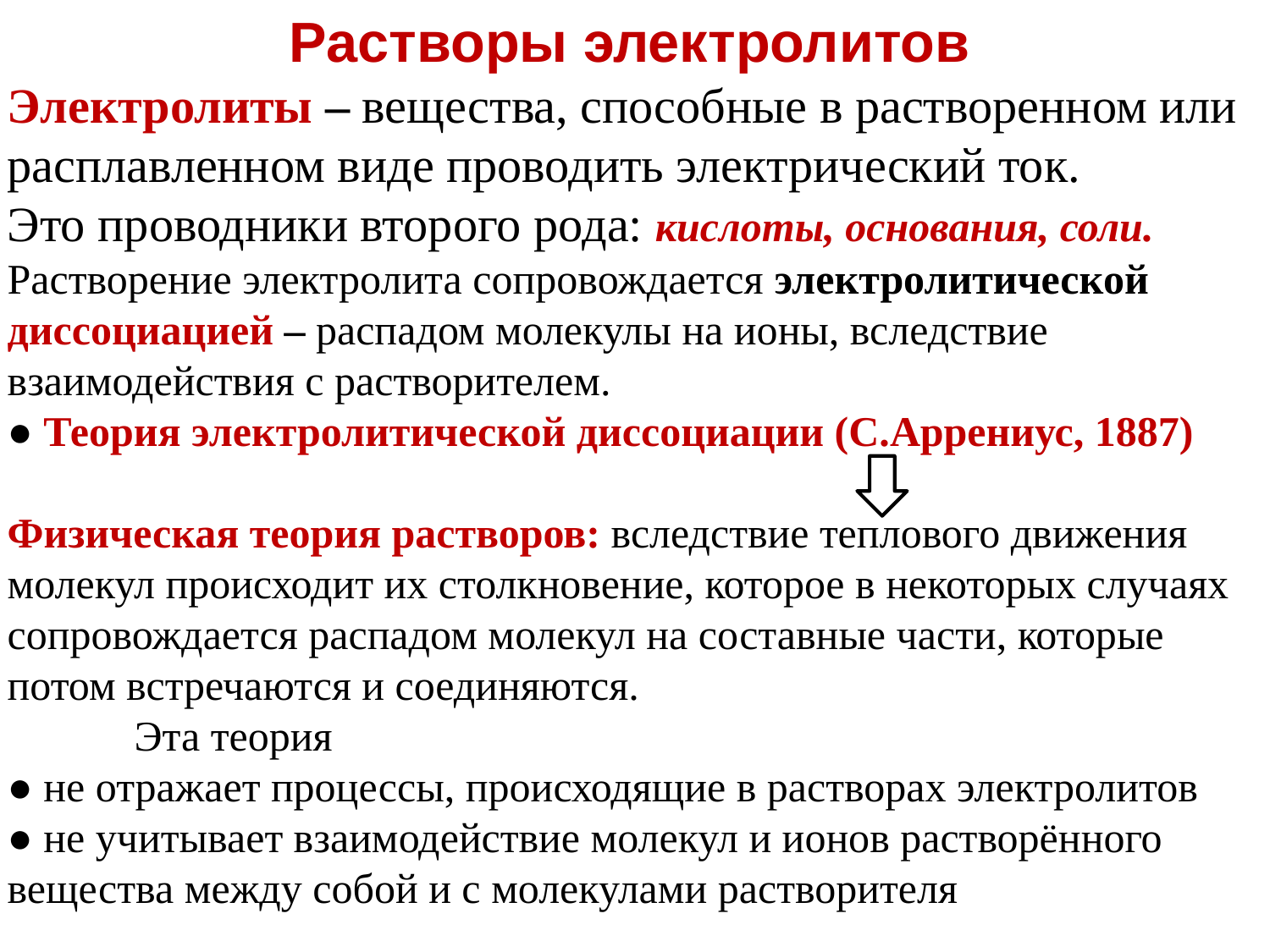

Растворы электролитов
Электролиты – вещества, способные в растворенном или расплавленном виде проводить электрический ток.
Это проводники второго рода: кислоты, основания, соли.
Растворение электролита сопровождается электролитической диссоциацией – распадом молекулы на ионы, вследствие взаимодействия с растворителем.
● Теория электролитической диссоциации (С.Аррениус, 1887)

Физическая теория растворов: вследствие теплового движения молекул происходит их столкновение, которое в некоторых случаях сопровождается распадом молекул на составные части, которые потом встречаются и соединяются.
	Эта теория
● не отражает процессы, происходящие в растворах электролитов
● не учитывает взаимодействие молекул и ионов растворённого вещества между собой и с молекулами растворителя